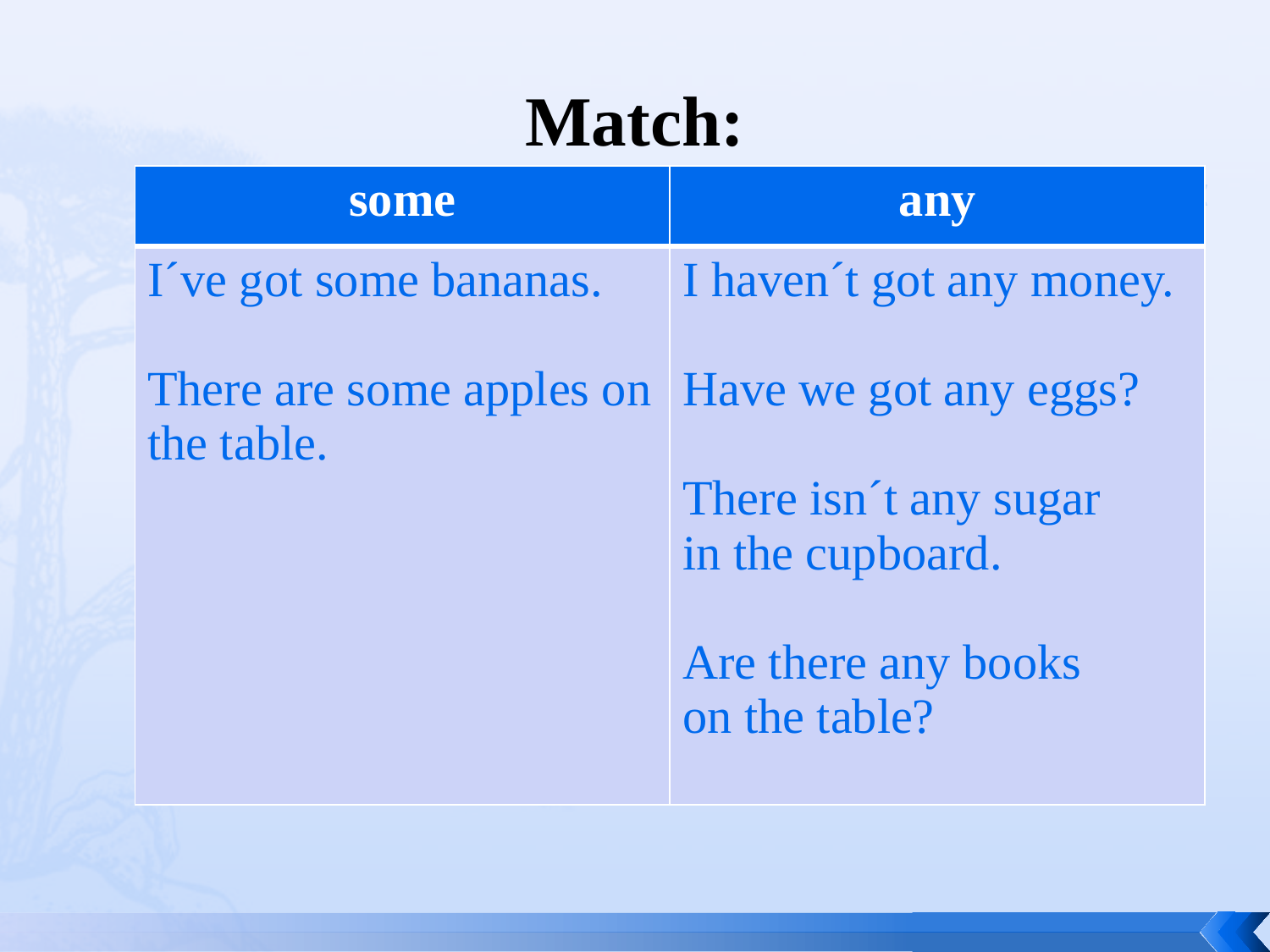

# Match:
| some | any |
| --- | --- |
| I´ve got some bananas. There are some apples on the table. | I haven´t got any money. Have we got any eggs? There isn´t any sugar in the cupboard. Are there any books on the table? |